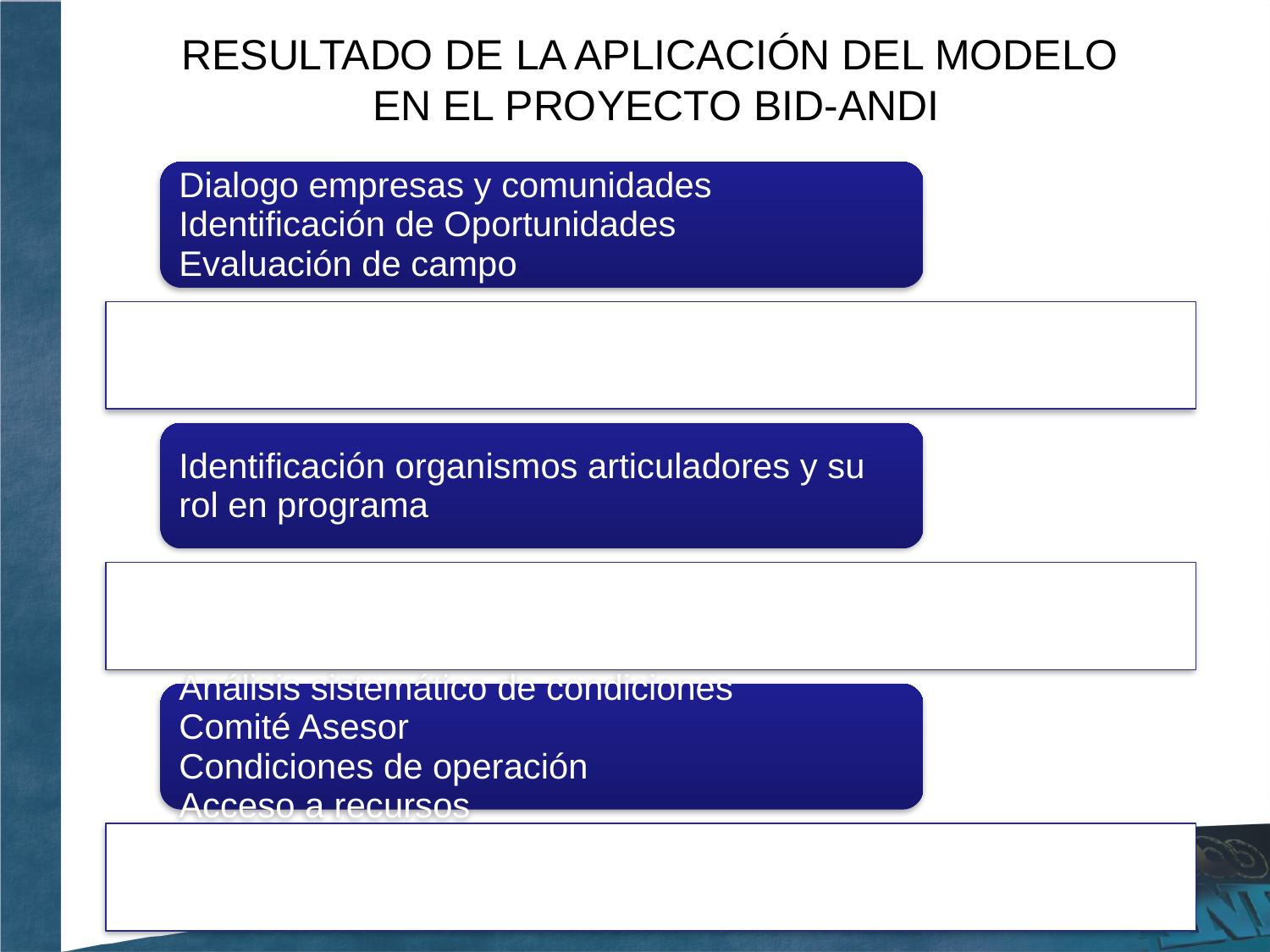

RESULTADO DE LA APLICACIÓN DEL MODELO
EN EL PROYECTO BID-ANDI
Dialogo empresas y comunidades
Identificación de Oportunidades
Evaluación de campo
Identificación organismos articuladores y su rol en programa
Análisis sistemático de condiciones
Comité Asesor
Condiciones de operación
Acceso a recursos